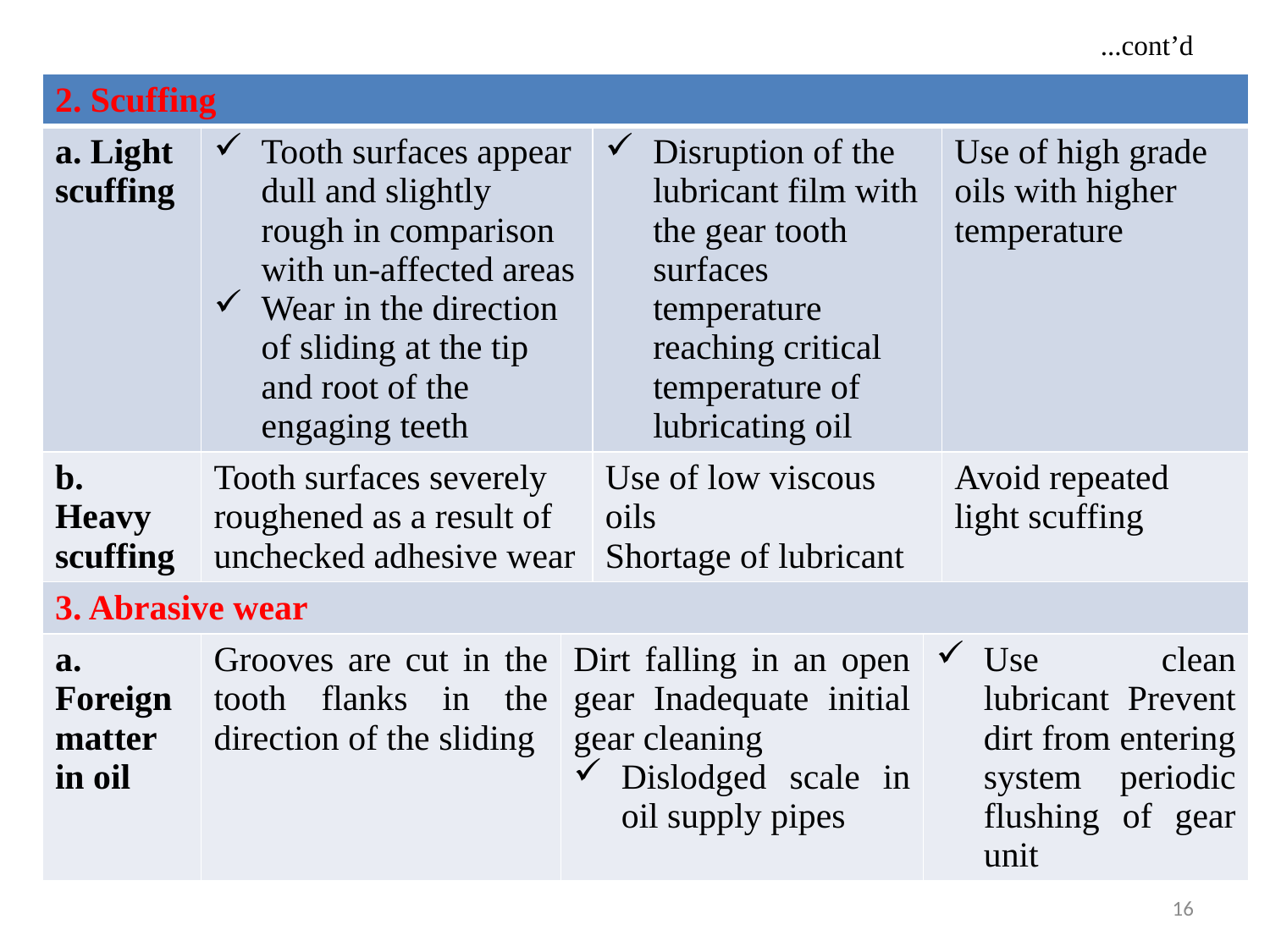

# ...cont’d
| 2. Scuffing |  |  |  |  |  |
| --- | --- | --- | --- | --- | --- |
| a. Light scuffing | Tooth surfaces appear dull and slightly rough in comparison with un-affected areas Wear in the direction of sliding at the tip and root of the engaging teeth |  | Disruption of the lubricant film with the gear tooth surfaces temperature reaching critical temperature of lubricating oil |  | Use of high grade oils with higher temperature |
| b. Heavy scuffing | Tooth surfaces severely roughened as a result of unchecked adhesive wear |  | Use of low viscous oils Shortage of lubricant |  | Avoid repeated light scuffing |
| 3. Abrasive wear |  |  |  |  |  |
| a. Foreign matter in oil | Grooves are cut in the tooth flanks in the direction of the sliding | Dirt falling in an open gear Inadequate initial gear cleaning Dislodged scale in oil supply pipes |  | Use clean lubricant Prevent dirt from entering system periodic flushing of gear unit |  |
16